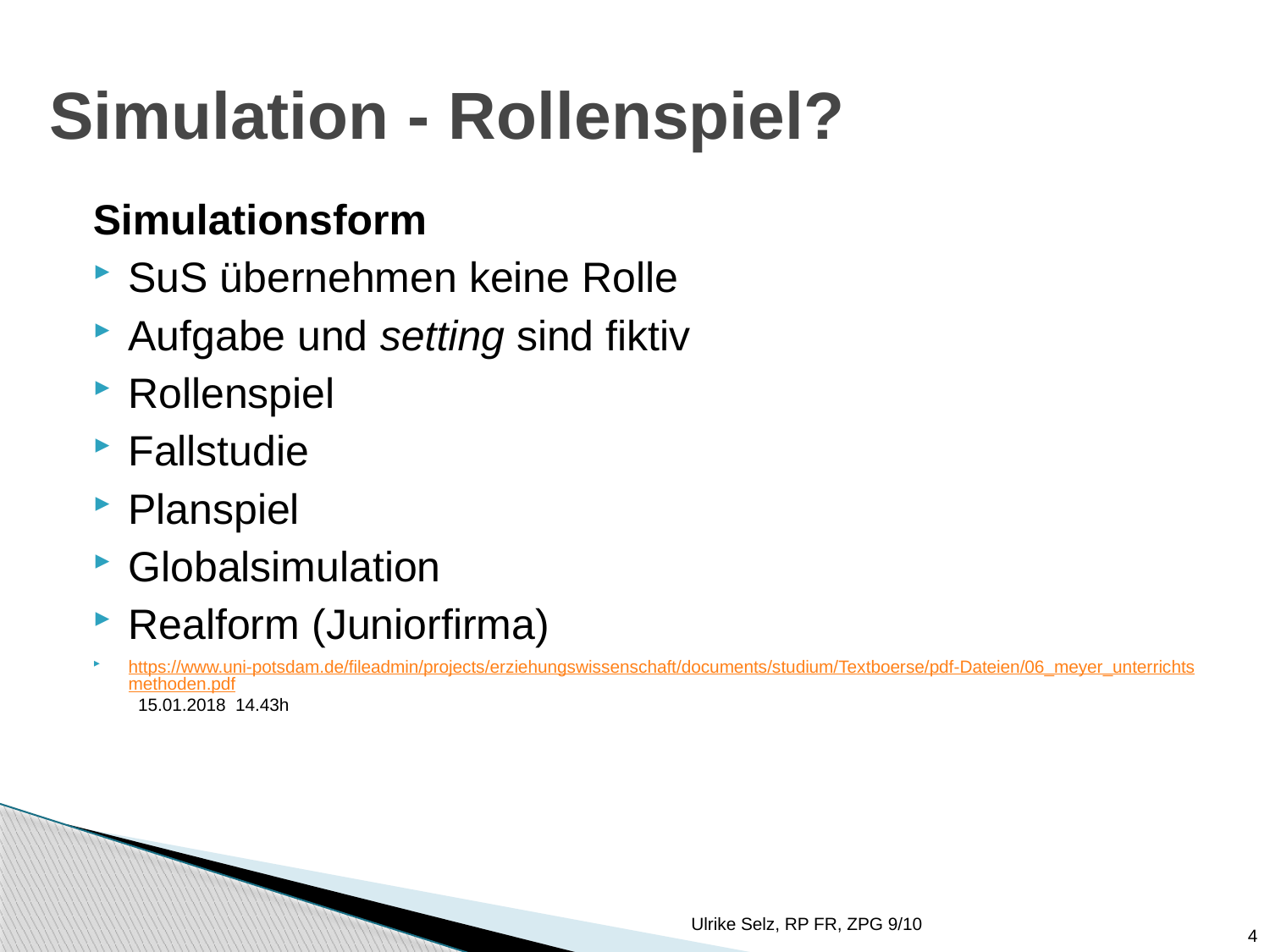

# Simulation - Rollenspiel?
Simulationsform
SuS übernehmen keine Rolle
Aufgabe und setting sind fiktiv
Rollenspiel
Fallstudie
Planspiel
Globalsimulation
Realform (Juniorfirma)
https://www.uni-potsdam.de/fileadmin/projects/erziehungswissenschaft/documents/studium/Textboerse/pdf-Dateien/06_meyer_unterrichtsmethoden.pdf  15.01.2018  14.43h

Ulrike Selz, RP FR, ZPG 9/10
4